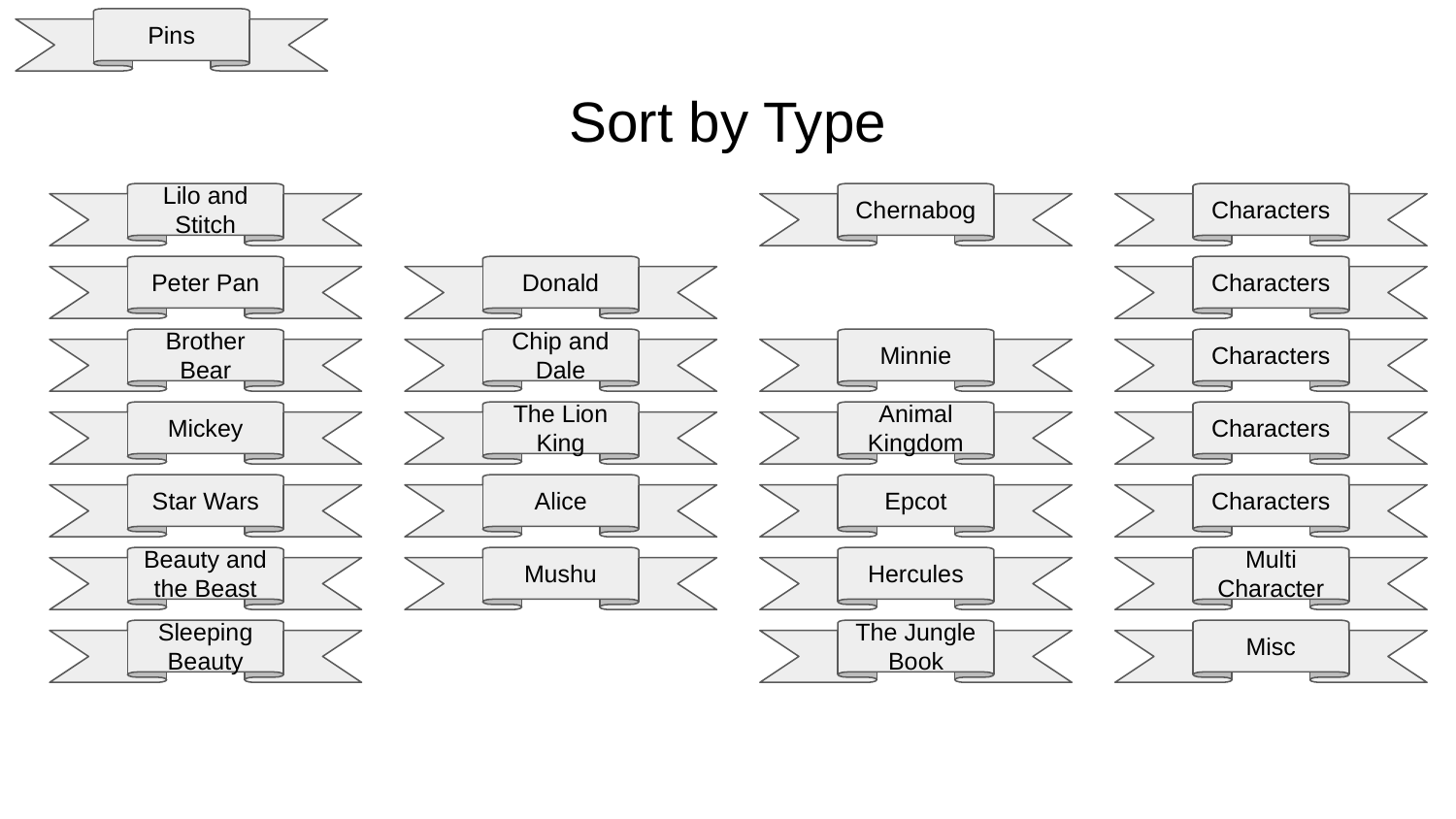

Pins
# Sort by Type
Lilo and Stitch
Chernabog
Characters
Peter Pan
Donald
Characters
Brother Bear
Chip and Dale
Minnie
Characters
Mickey
The Lion King
Animal Kingdom
Characters
Star Wars
Alice
Epcot
Characters
Beauty and the Beast
Mushu
Hercules
Multi Character
Sleeping Beauty
The Jungle Book
Misc